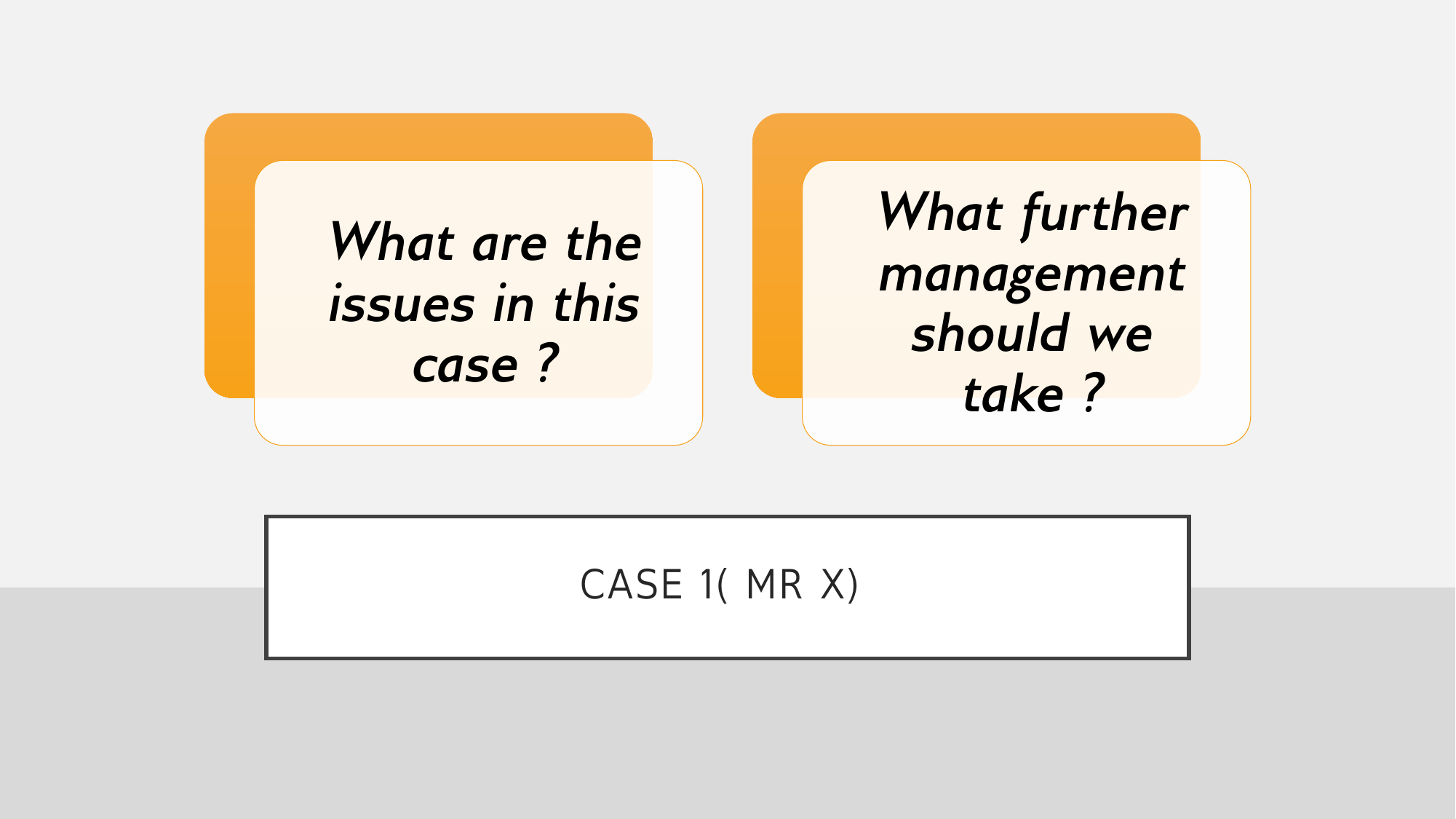

What are the issues in this case ?
What further management should we take ?
# case 1( Mr X)